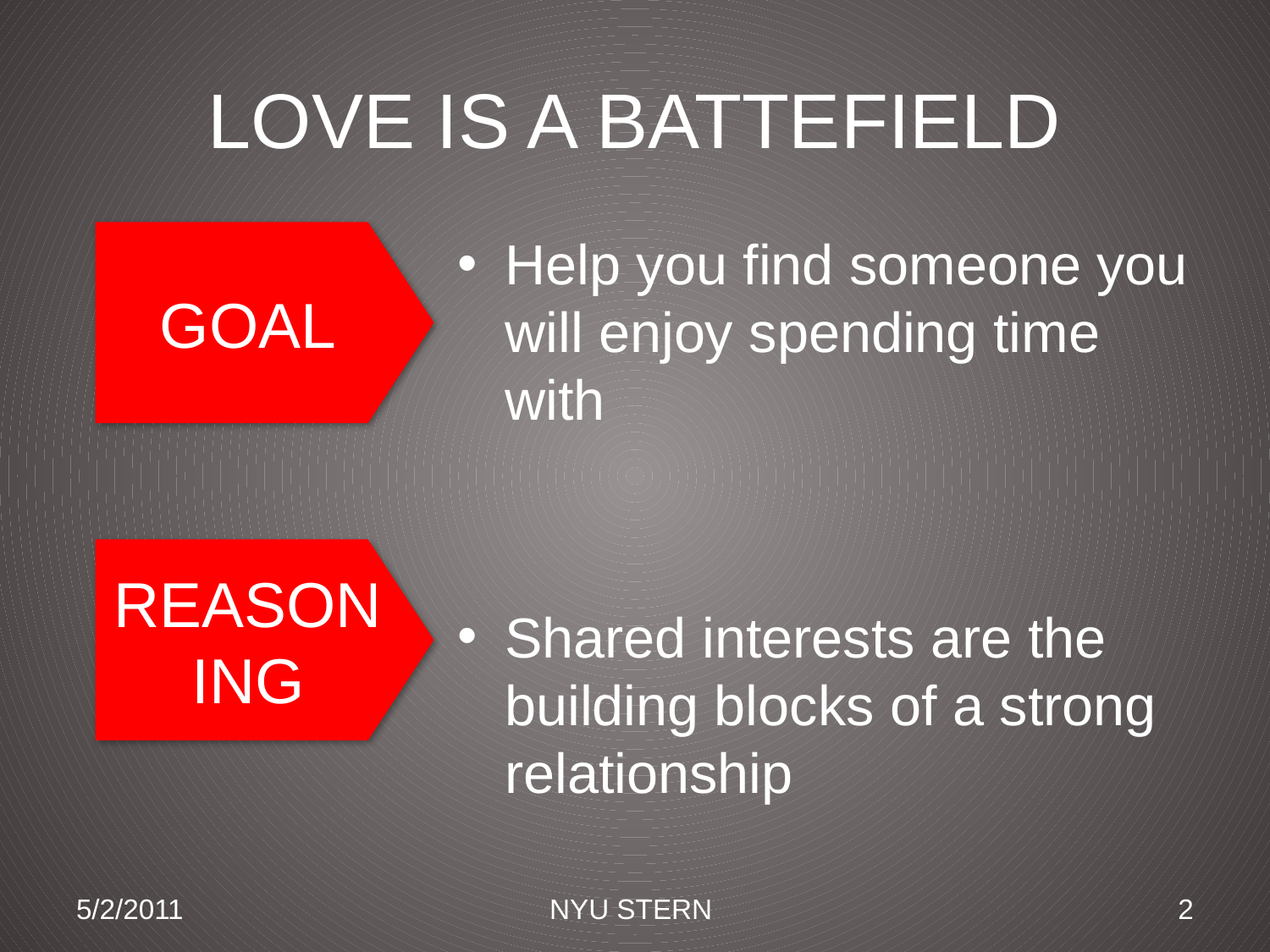

# LOVE IS A BATTEFIELD
GOAL
Help you find someone you will enjoy spending time with

Shared interests are the building blocks of a strong relationship
REASONING
5/2/2011
NYU STERN
2